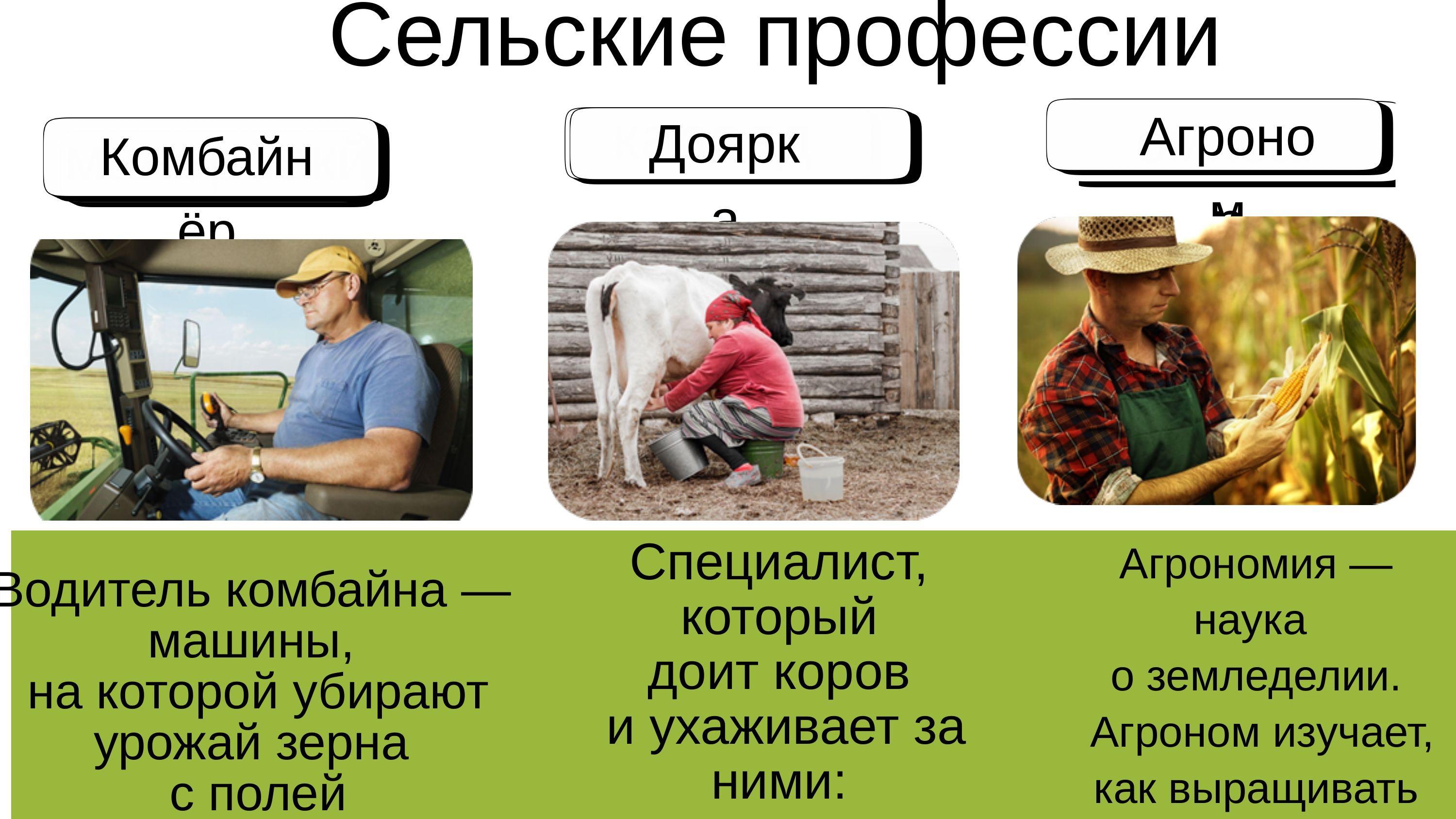

Сельские профессии
карояд

Агроном

омноагр
Доярка

Комбайнёр
манербокй

Агрономия — наука
 о земледелии.
 Агроном изучает,
 как выращивать
 и увеличивать урожай
Специалист, который
 доит коров
 и ухаживает за ними:
 кормит, моет,
 убирает стойла
Водитель комбайна —
 машины,
 на которой убирают
 урожай зерна
 с полей